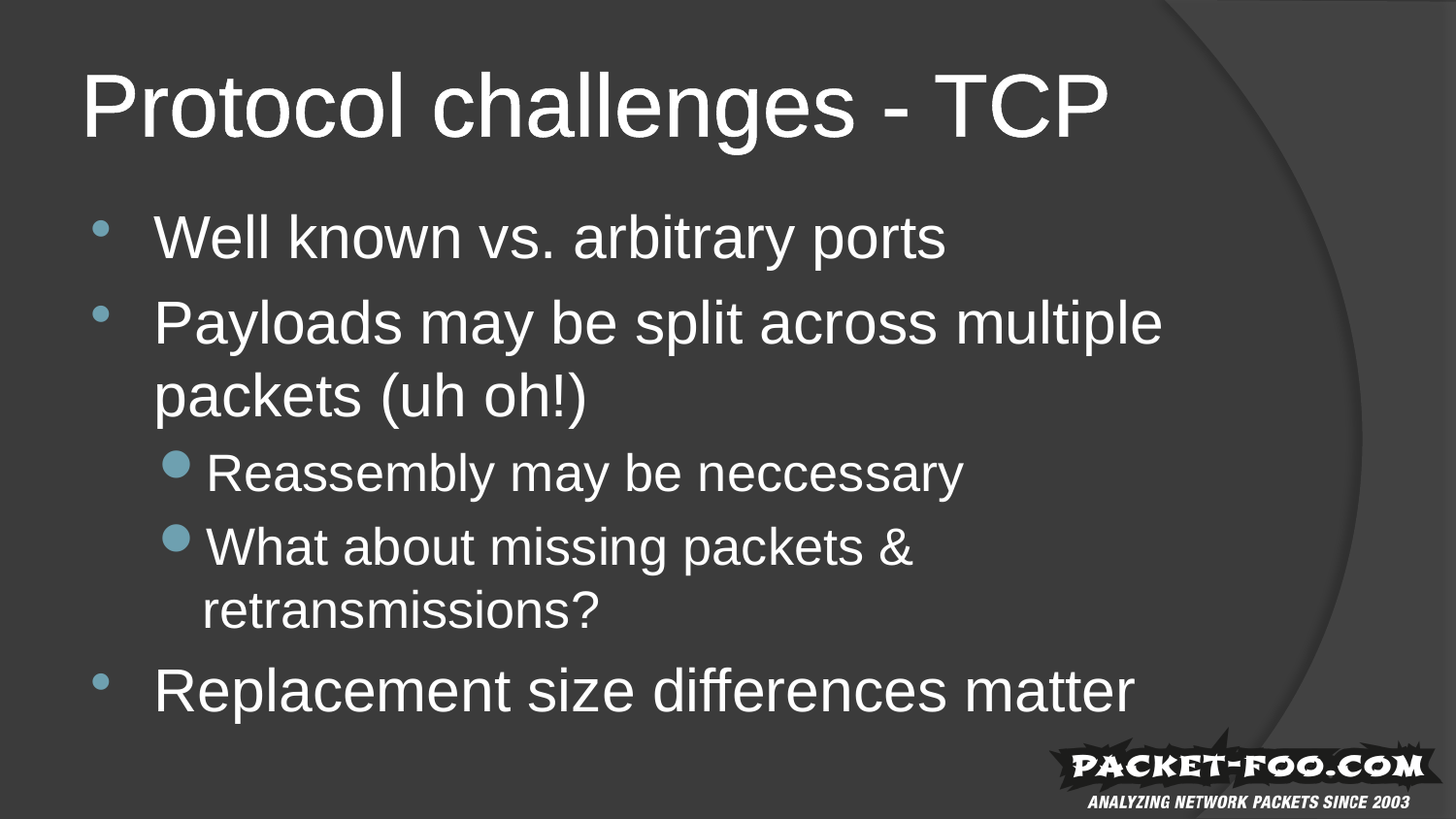

# Protocol challenges - TCP
Well known vs. arbitrary ports
Payloads may be split across multiple packets (uh oh!)
Reassembly may be neccessary
What about missing packets & retransmissions?
Replacement size differences matter